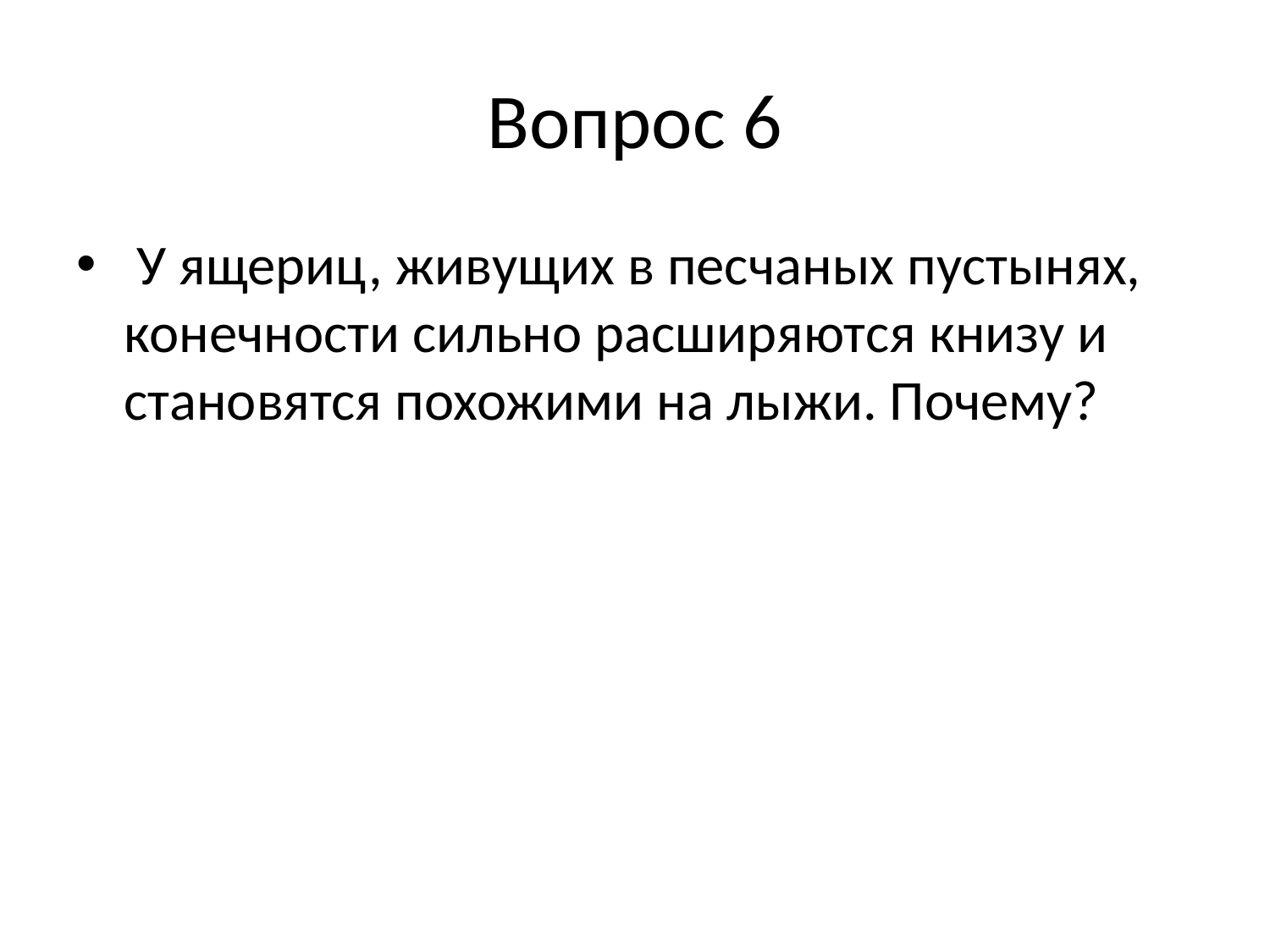

# Вопрос 6
 У ящериц, живущих в песчаных пустынях, конечности сильно расширяются книзу и становятся похожими на лыжи. Почему?